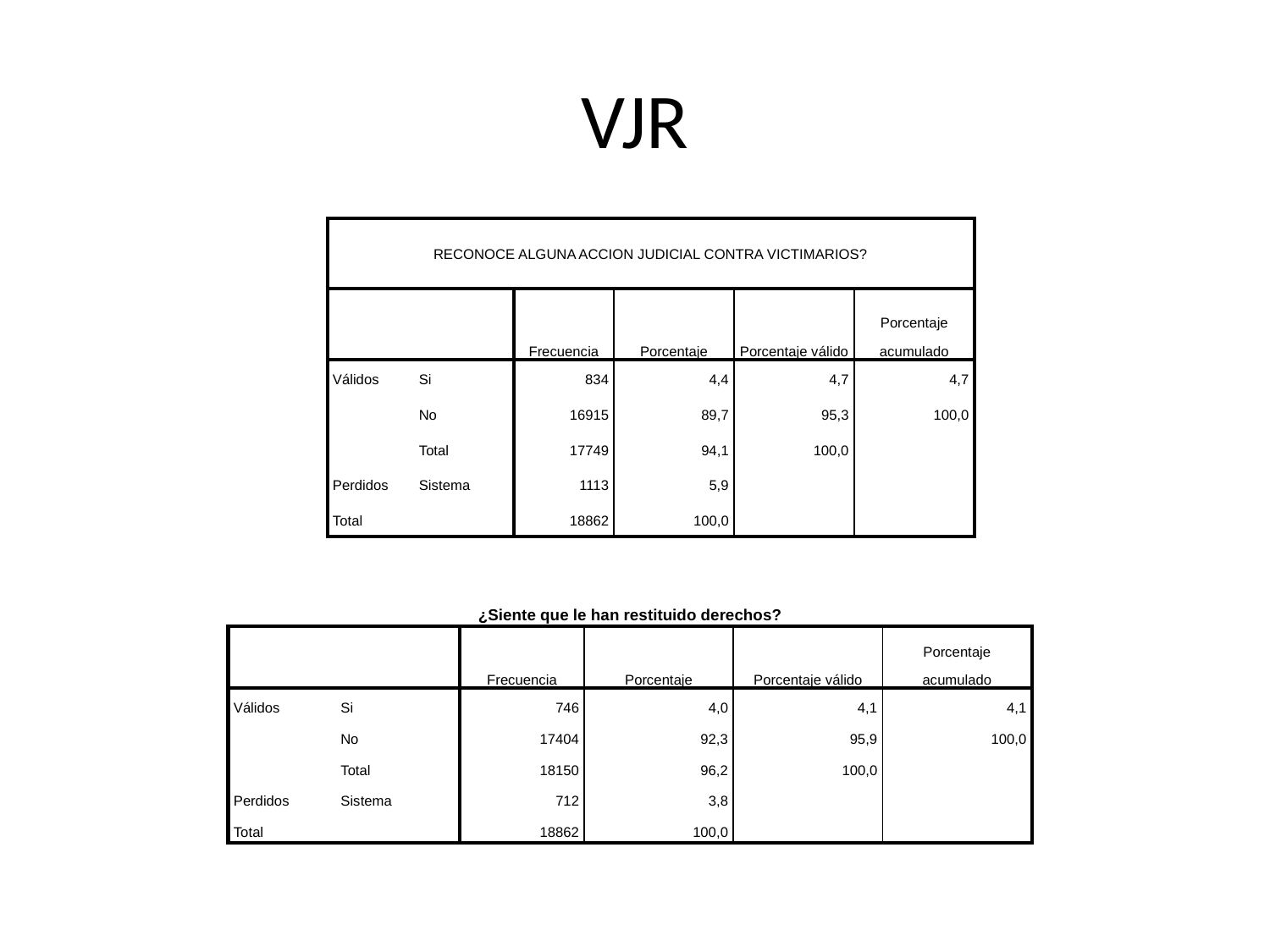

# VJR
| RECONOCE ALGUNA ACCION JUDICIAL CONTRA VICTIMARIOS? |  |  |  |  |  |
| --- | --- | --- | --- | --- | --- |
|  |  | Frecuencia | Porcentaje | Porcentaje válido | Porcentaje acumulado |
| Válidos | Si | 834 | 4,4 | 4,7 | 4,7 |
|  | No | 16915 | 89,7 | 95,3 | 100,0 |
|  | Total | 17749 | 94,1 | 100,0 |  |
| Perdidos | Sistema | 1113 | 5,9 |  |  |
| Total |  | 18862 | 100,0 |  |  |
| ¿Siente que le han restituido derechos? |  |  |  |  |  |
| --- | --- | --- | --- | --- | --- |
|  |  | Frecuencia | Porcentaje | Porcentaje válido | Porcentaje acumulado |
| Válidos | Si | 746 | 4,0 | 4,1 | 4,1 |
|  | No | 17404 | 92,3 | 95,9 | 100,0 |
|  | Total | 18150 | 96,2 | 100,0 |  |
| Perdidos | Sistema | 712 | 3,8 |  |  |
| Total |  | 18862 | 100,0 |  |  |